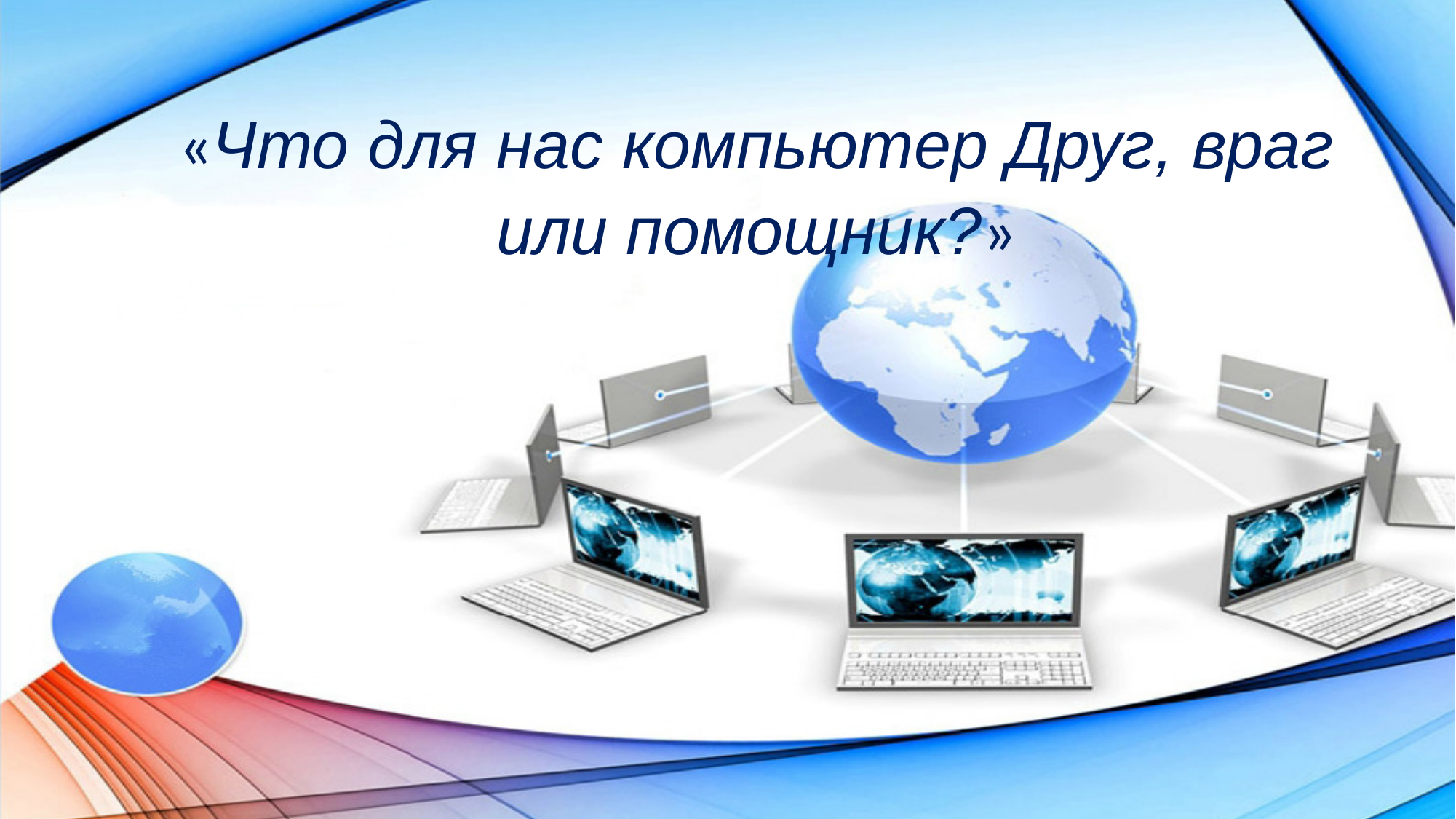

# «Что для нас компьютер Друг, враг или помощник?»